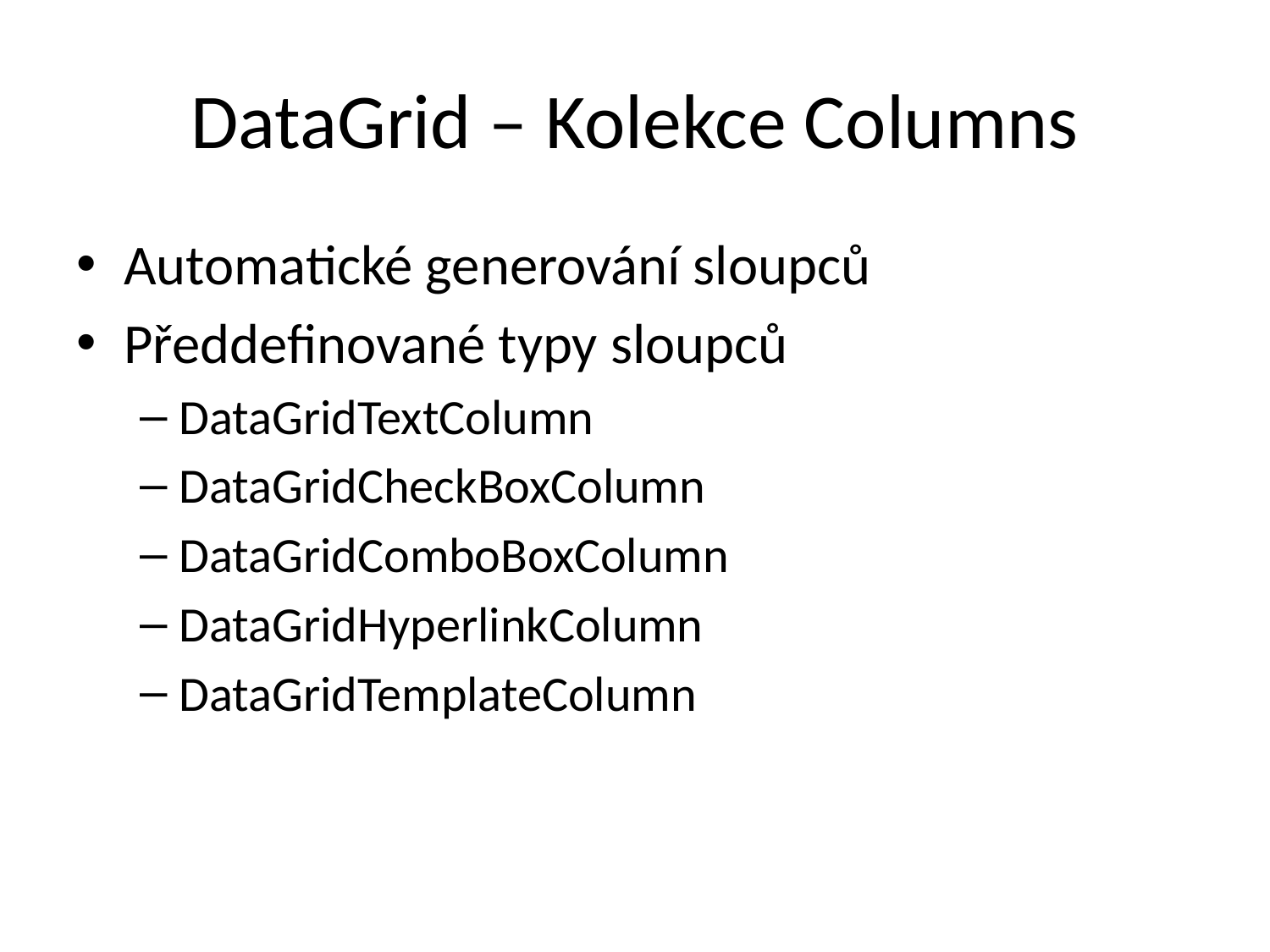

# DataGrid – Kolekce Columns
Automatické generování sloupců
Předdefinované typy sloupců
DataGridTextColumn
DataGridCheckBoxColumn
DataGridComboBoxColumn
DataGridHyperlinkColumn
DataGridTemplateColumn